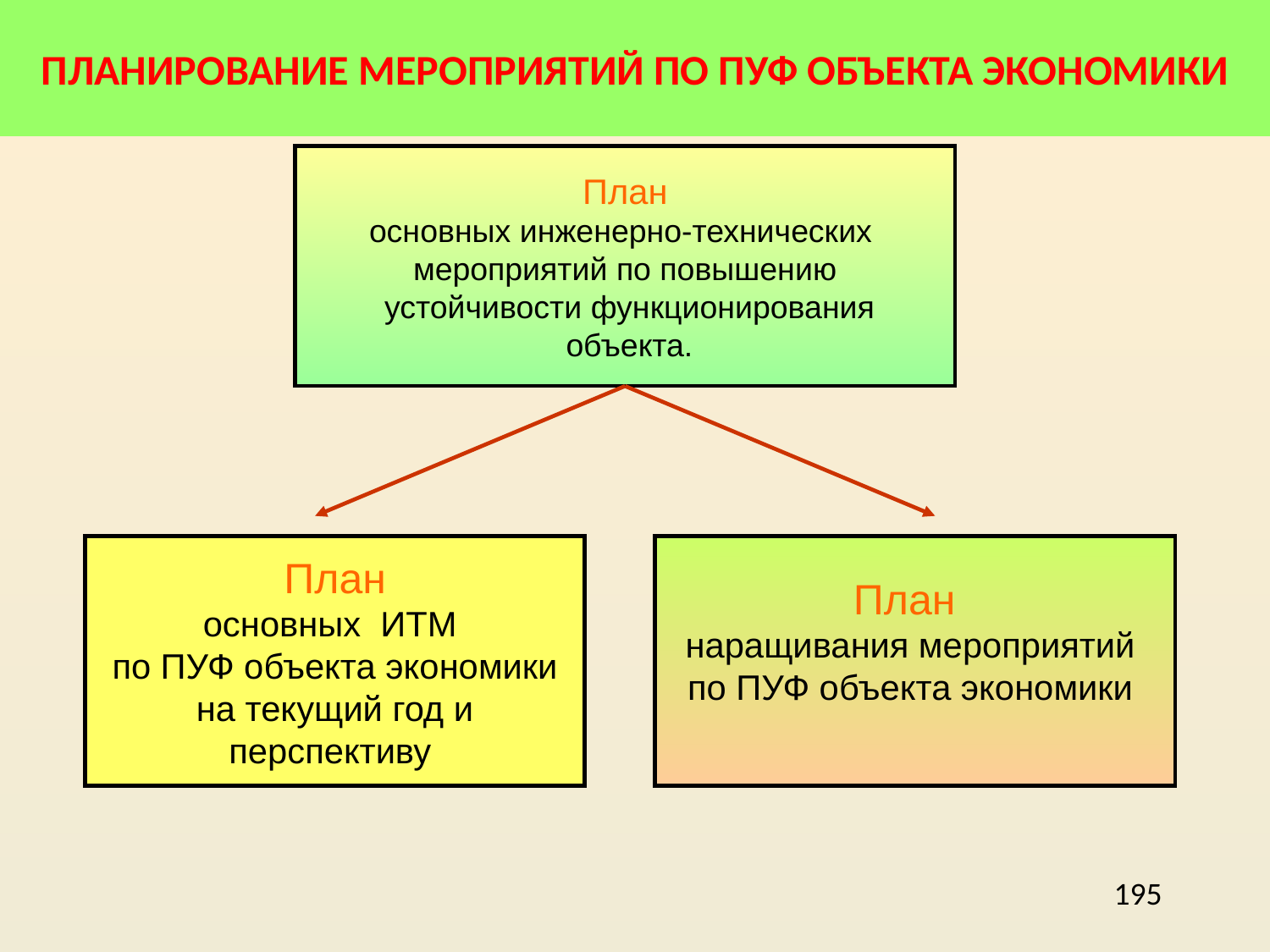

ПЛАНИРОВАНИЕ МЕРОПРИЯТИЙ ПО ПУФ ОБЪЕКТА ЭКОНОМИКИ

План
основных инженерно-технических
мероприятий по повышению
 устойчивости функционирования
 объекта.

План
 основных  ИТМ
 по ПУФ объекта экономики
 на текущий год и
перспективу
План
наращивания мероприятий
по ПУФ объекта экономики

195